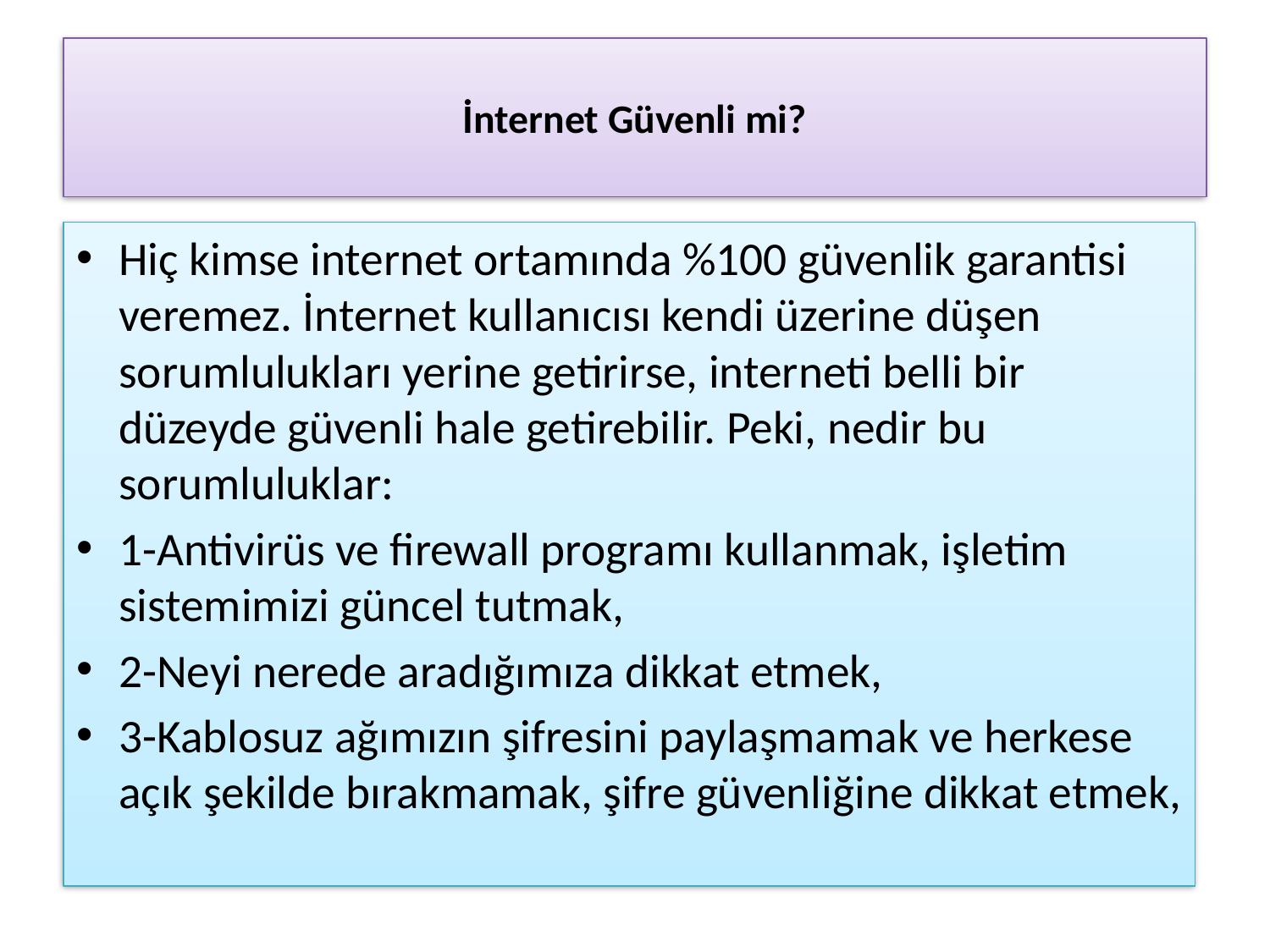

# İnternet Güvenli mi?
Hiç kimse internet ortamında %100 güvenlik garantisi veremez. İnternet kullanıcısı kendi üzerine düşen sorumlulukları yerine getirirse, interneti belli bir düzeyde güvenli hale getirebilir. Peki, nedir bu sorumluluklar:
1-Antivirüs ve firewall programı kullanmak, işletim sistemimizi güncel tutmak,
2-Neyi nerede aradığımıza dikkat etmek,
3-Kablosuz ağımızın şifresini paylaşmamak ve herkese açık şekilde bırakmamak, şifre güvenliğine dikkat etmek,